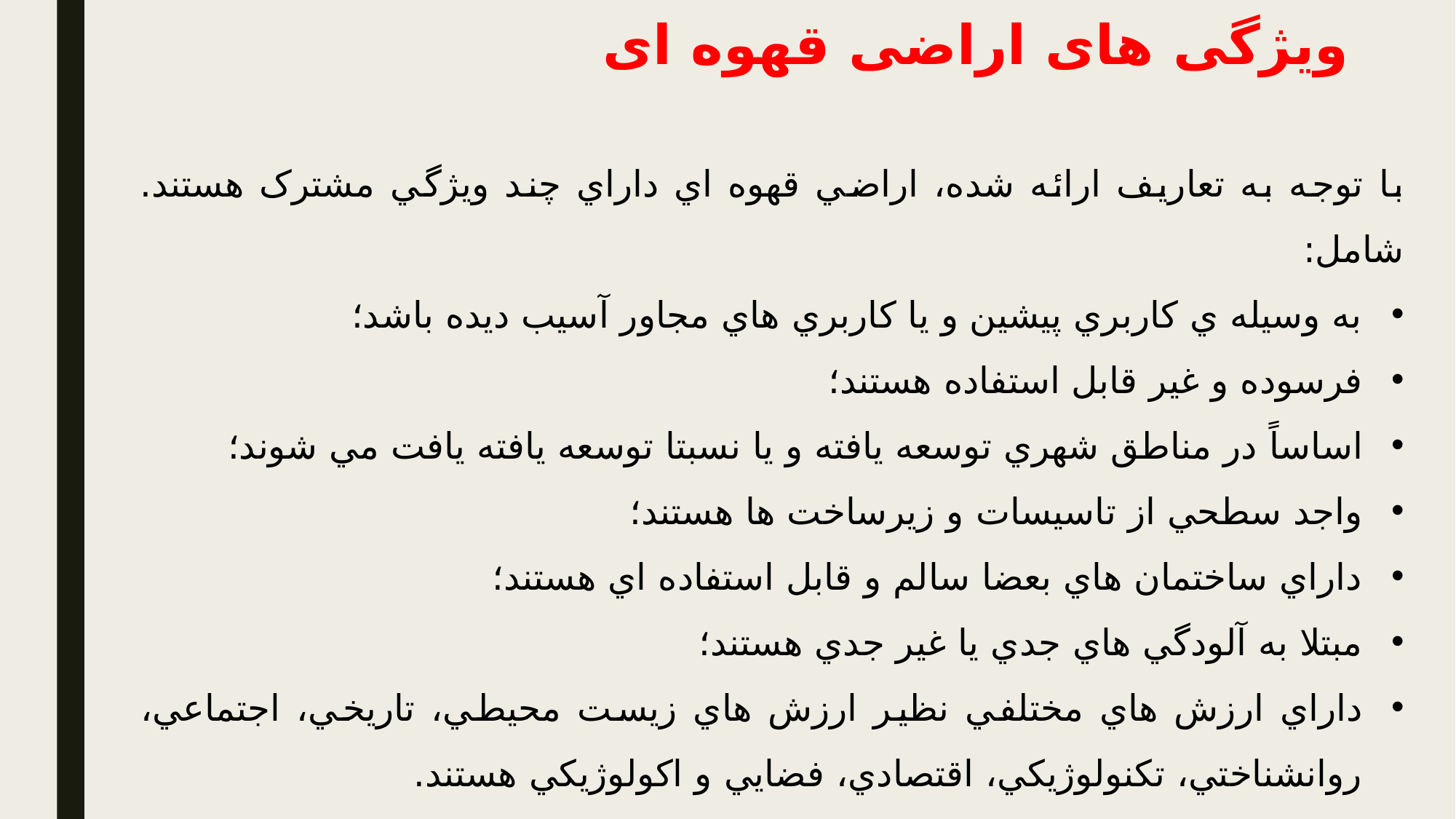

# ویژگی های اراضی قهوه ای
با توجه به تعاريف ارائه شده، اراضي قهوه اي داراي چند ويژگي مشترک هستند. شامل:
به وسيله ي كاربري پيشين و يا كاربري هاي مجاور آسيب ديده باشد؛
فرسوده و غير قابل استفاده هستند؛
اساساً در مناطق شهري توسعه يافته و يا نسبتا توسعه يافته يافت مي شوند؛
واجد سطحي از تاسيسات و زيرساخت ها هستند؛
داراي ساختمان هاي بعضا سالم و قابل استفاده اي هستند؛
مبتلا به آلودگي هاي جدي يا غير جدي هستند؛
داراي ارزش هاي مختلفي نظير ارزش هاي زيست محيطي، تاريخي، اجتماعي، روانشناختي، تکنولوژيکي، اقتصادي، فضايي و اكولوژيکي هستند.